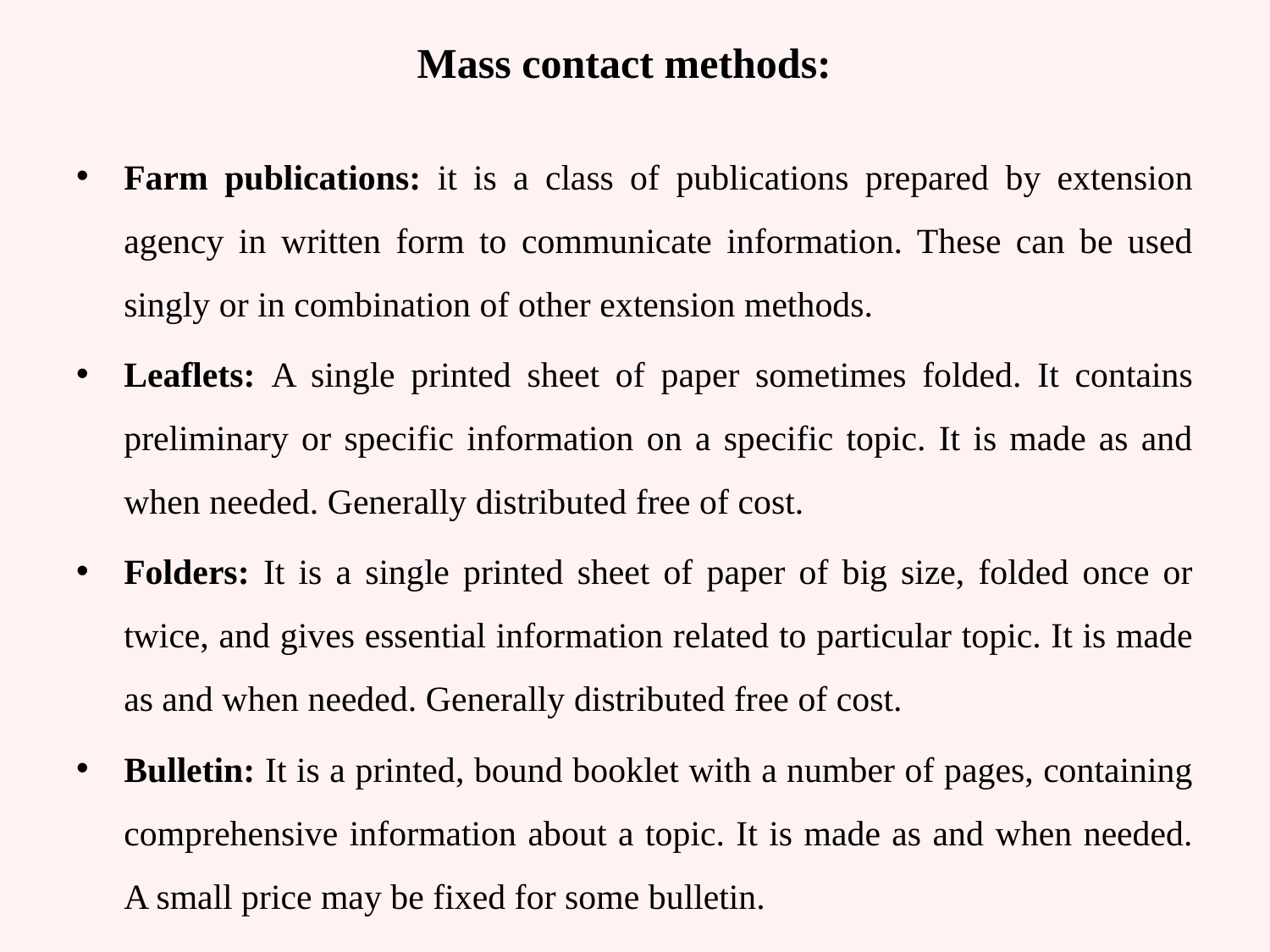

# Mass contact methods:
Farm publications: it is a class of publications prepared by extension agency in written form to communicate information. These can be used singly or in combination of other extension methods.
Leaflets: A single printed sheet of paper sometimes folded. It contains preliminary or specific information on a specific topic. It is made as and when needed. Generally distributed free of cost.
Folders: It is a single printed sheet of paper of big size, folded once or twice, and gives essential information related to particular topic. It is made as and when needed. Generally distributed free of cost.
Bulletin: It is a printed, bound booklet with a number of pages, containing comprehensive information about a topic. It is made as and when needed. A small price may be fixed for some bulletin.